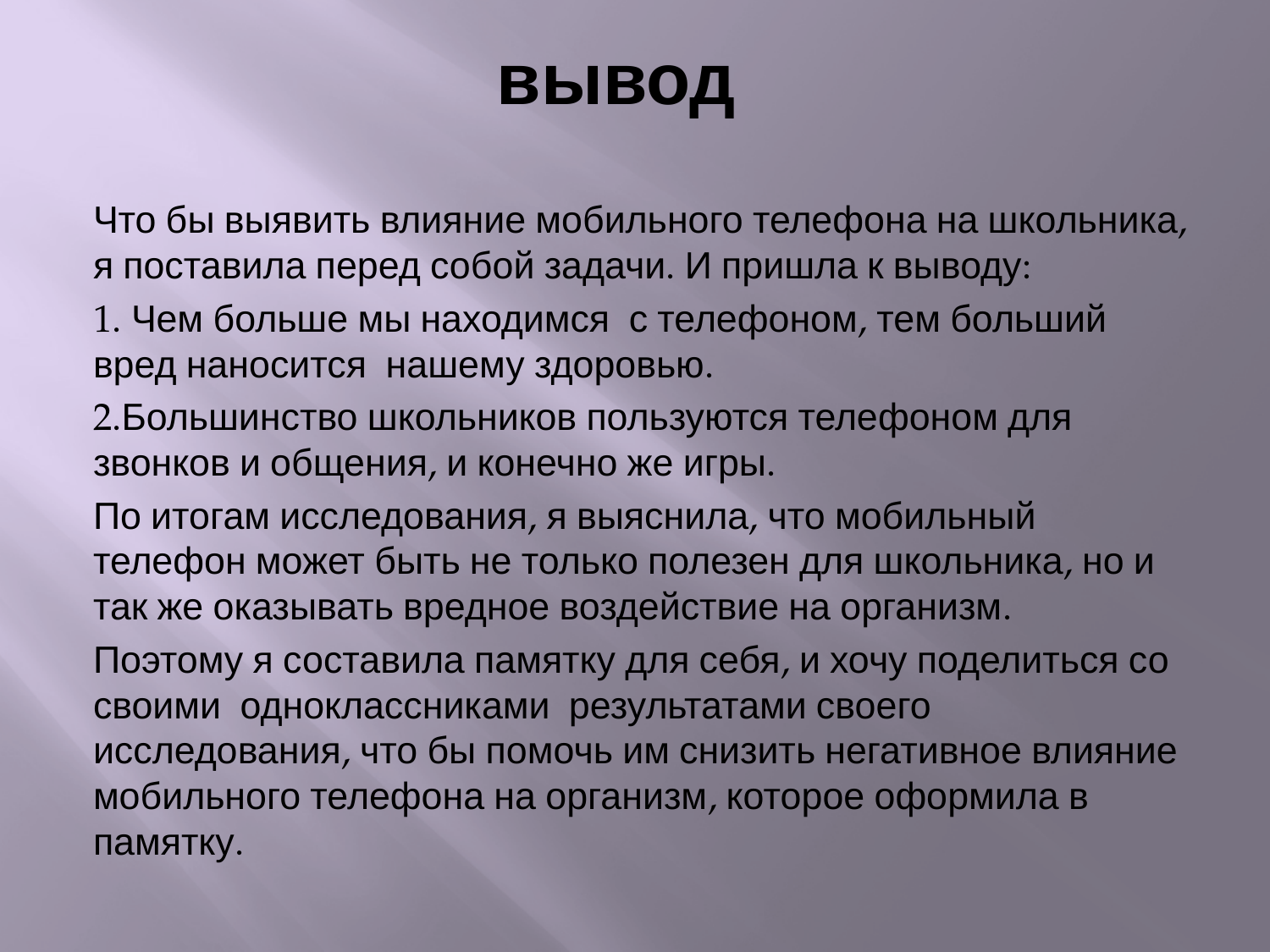

# вывод

Что бы выявить влияние мобильного телефона на школьника, я поставила перед собой задачи. И пришла к выводу:
1. Чем больше мы находимся  с телефоном, тем больший вред наносится  нашему здоровью.
2.Большинство школьников пользуются телефоном для звонков и общения, и конечно же игры.
По итогам исследования, я выяснила, что мобильный телефон может быть не только полезен для школьника, но и так же оказывать вредное воздействие на организм.
Поэтому я составила памятку для себя, и хочу поделиться со своими  одноклассниками  результатами своего исследования, что бы помочь им снизить негативное влияние мобильного телефона на организм, которое оформила в памятку.